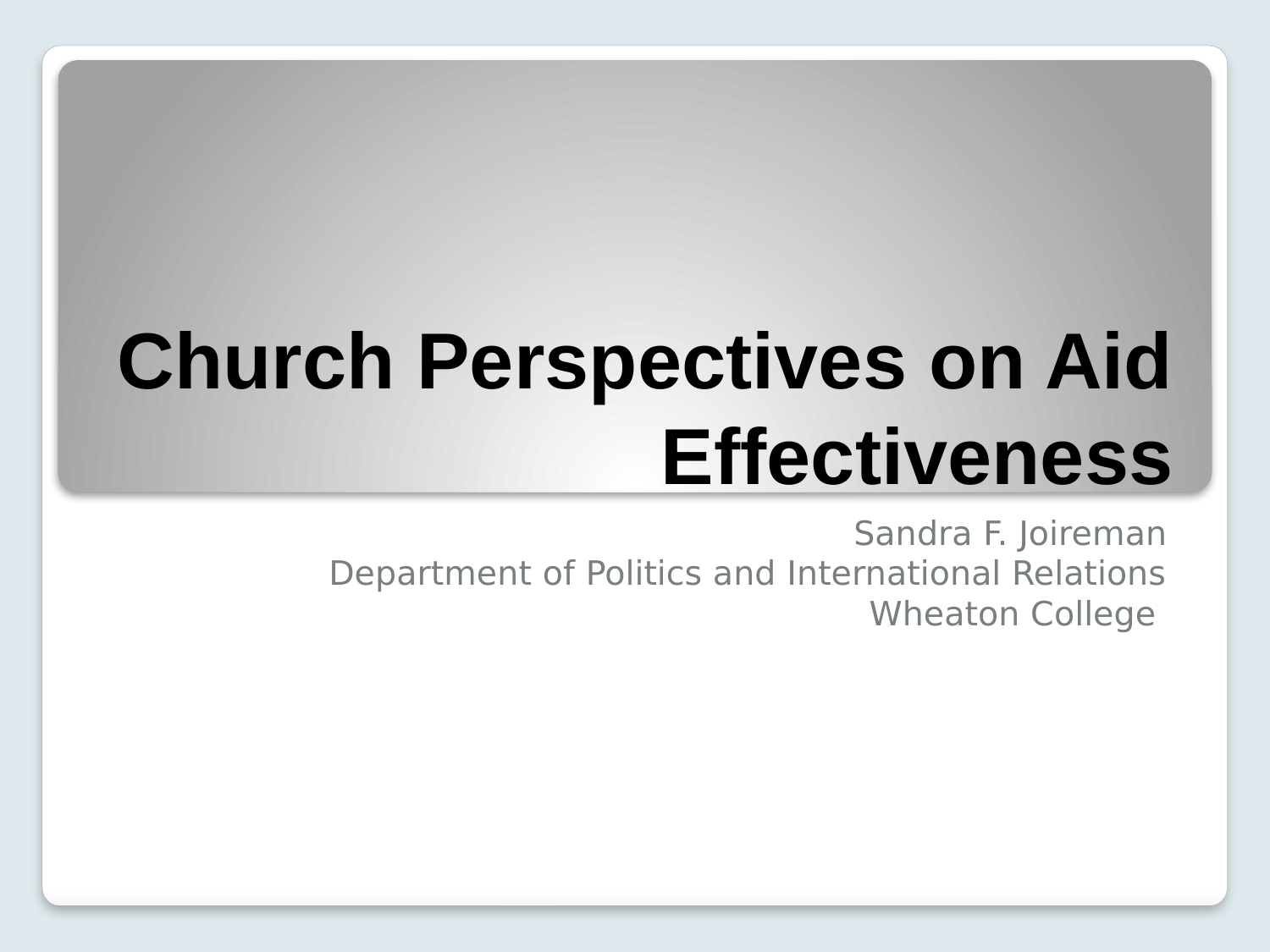

# Church Perspectives on Aid Effectiveness
Sandra F. Joireman
Department of Politics and International Relations
Wheaton College